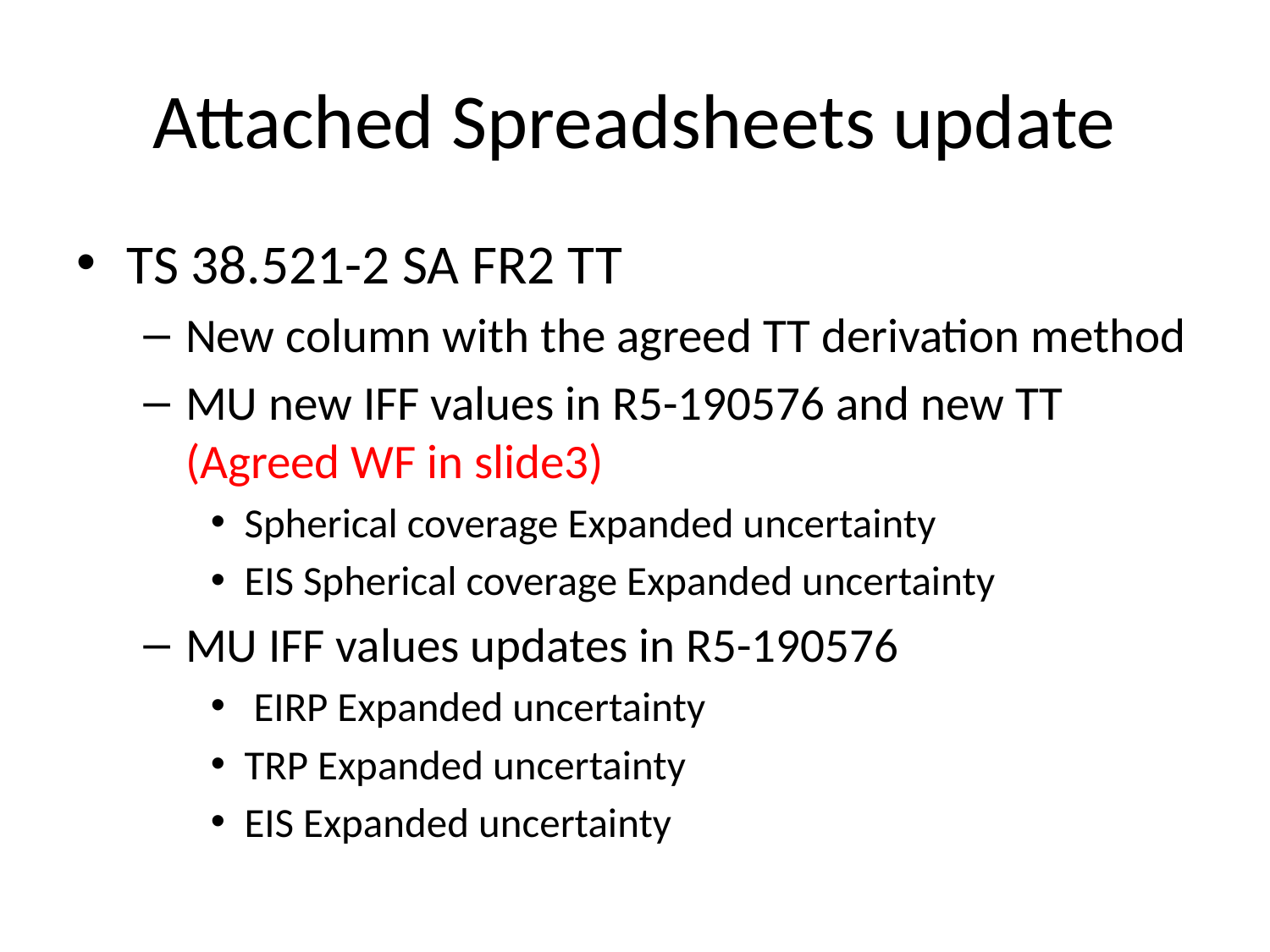

# Attached Spreadsheets update
TS 38.521-2 SA FR2 TT
New column with the agreed TT derivation method
MU new IFF values in R5-190576 and new TT (Agreed WF in slide3)
Spherical coverage Expanded uncertainty
EIS Spherical coverage Expanded uncertainty
MU IFF values updates in R5-190576
 EIRP Expanded uncertainty
TRP Expanded uncertainty
EIS Expanded uncertainty